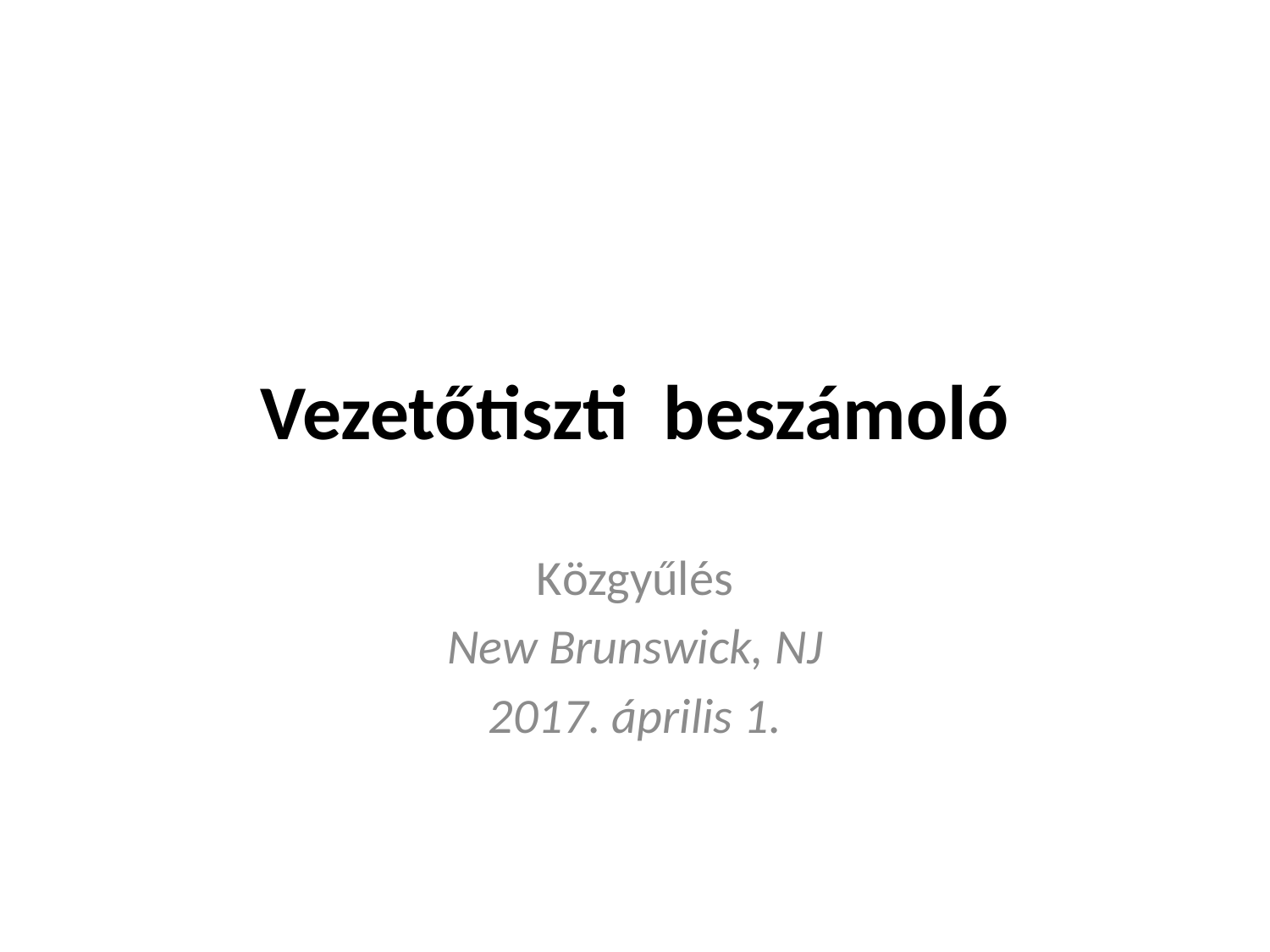

# Vezetőtiszti  beszámoló
Közgyűlés
New Brunswick, NJ
2017. április 1.